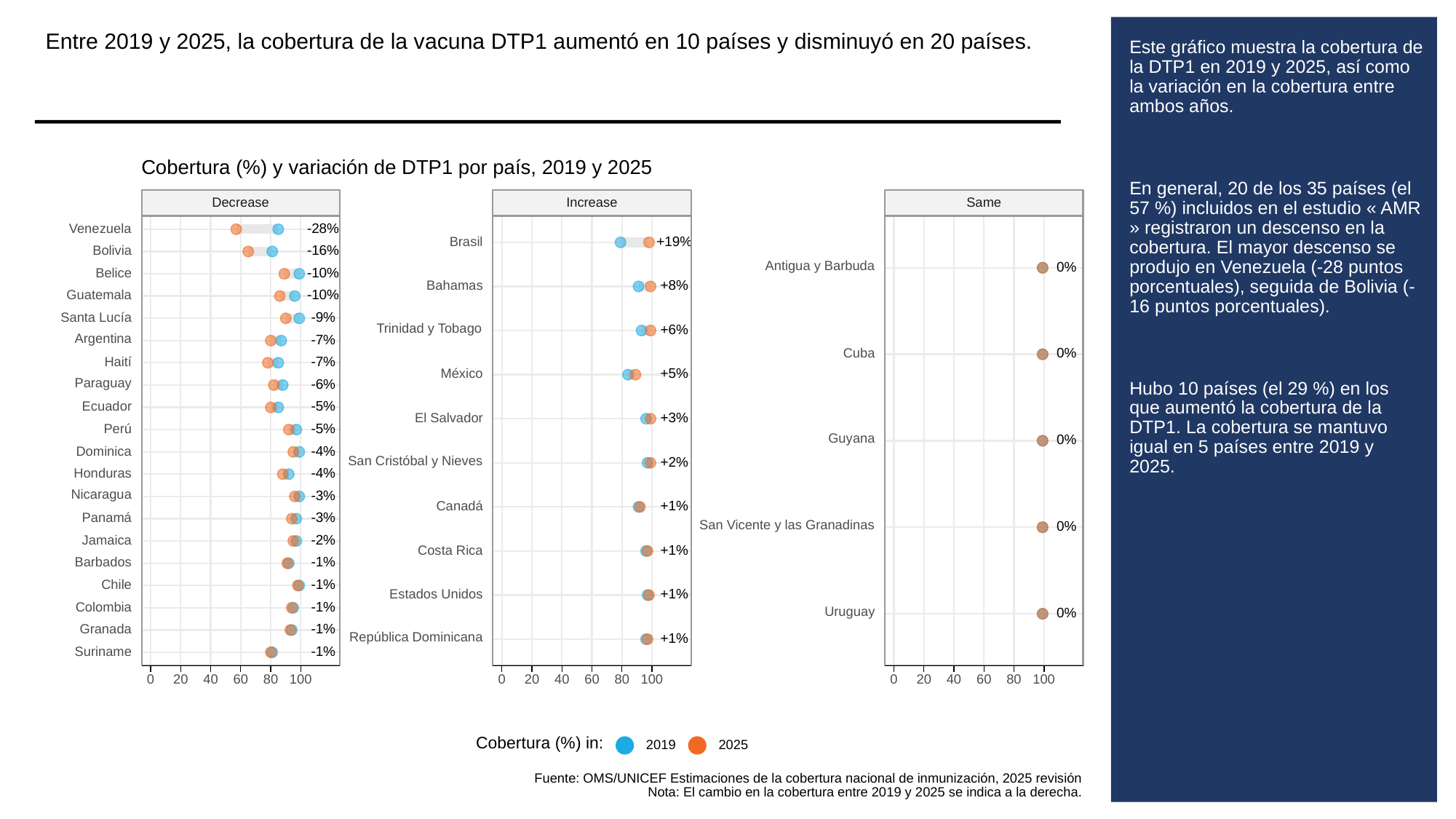

Entre 2019 y 2025, la cobertura de la vacuna DTP1 aumentó en 10 países y disminuyó en 20 países.
# Este gráfico muestra la cobertura de la DTP1 en 2019 y 2025, así como la variación en la cobertura entre ambos años.

En general, 20 de los 35 países (el 57 %) incluidos en el estudio « AMR » registraron un descenso en la cobertura. El mayor descenso se produjo en Venezuela (-28 puntos porcentuales), seguida de Bolivia (-16 puntos porcentuales).

Hubo 10 países (el 29 %) en los que aumentó la cobertura de la DTP1. La cobertura se mantuvo igual en 5 países entre 2019 y 2025.

Cobertura (%) y variación de DTP1 por país, 2019 y 2025

Same
Decrease
Increase

-28%

Venezuela

+19%

Brasil

-16%

Bolivia

Antigua y Barbuda
0%

-10%

Belice

+8%

Bahamas

-10%

Guatemala

-9%

Santa Lucía

Trinidad y Tobago
+6%

Argentina
-7%

0%

Cuba

-7%

Haití

+5%

México

Paraguay
-6%

-5%

Ecuador

+3%

El Salvador

-5%

Perú

Guyana
0%

-4%

Dominica

San Cristóbal y Nieves
+2%

-4%

Honduras

Nicaragua
-3%

+1%

Canadá

-3%

Panamá

San Vicente y las Granadinas
0%

-2%

Jamaica

+1%

Costa Rica

-1%

Barbados

-1%

Chile

+1%

Estados Unidos

-1%

Colombia
Uruguay

0%

-1%

Granada

República Dominicana
+1%

-1%

Suriname

0
20
40
60
80
100
0
20
40
60
80
100
0
20
40
60
80
100
Cobertura (%) in:

2019
2025
Fuente: OMS/UNICEF Estimaciones de la cobertura nacional de inmunización, 2025 revisión
Nota: El cambio en la cobertura entre 2019 y 2025 se indica a la derecha.